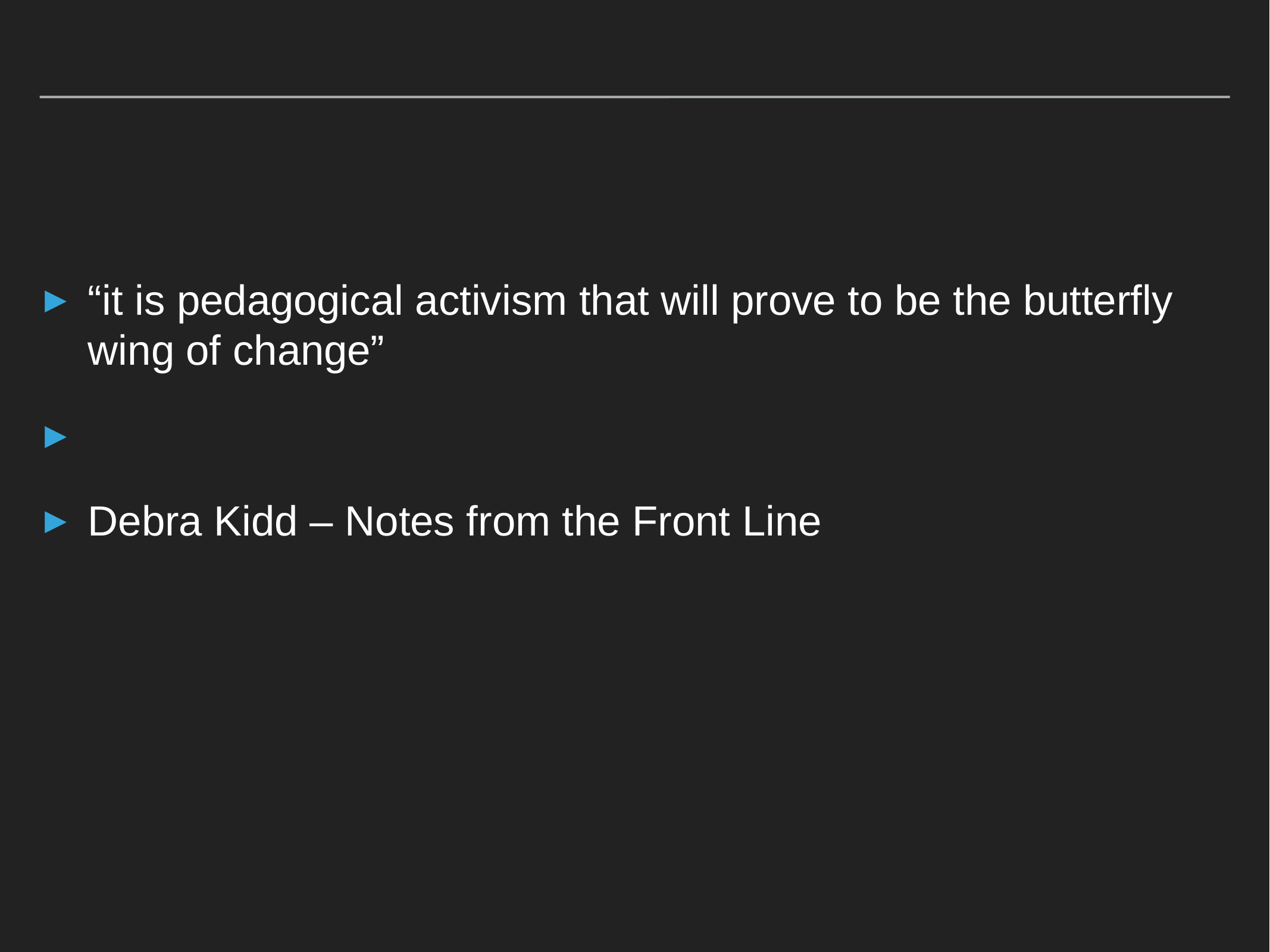

#
“it is pedagogical activism that will prove to be the butterfly wing of change”

Debra Kidd – Notes from the Front Line